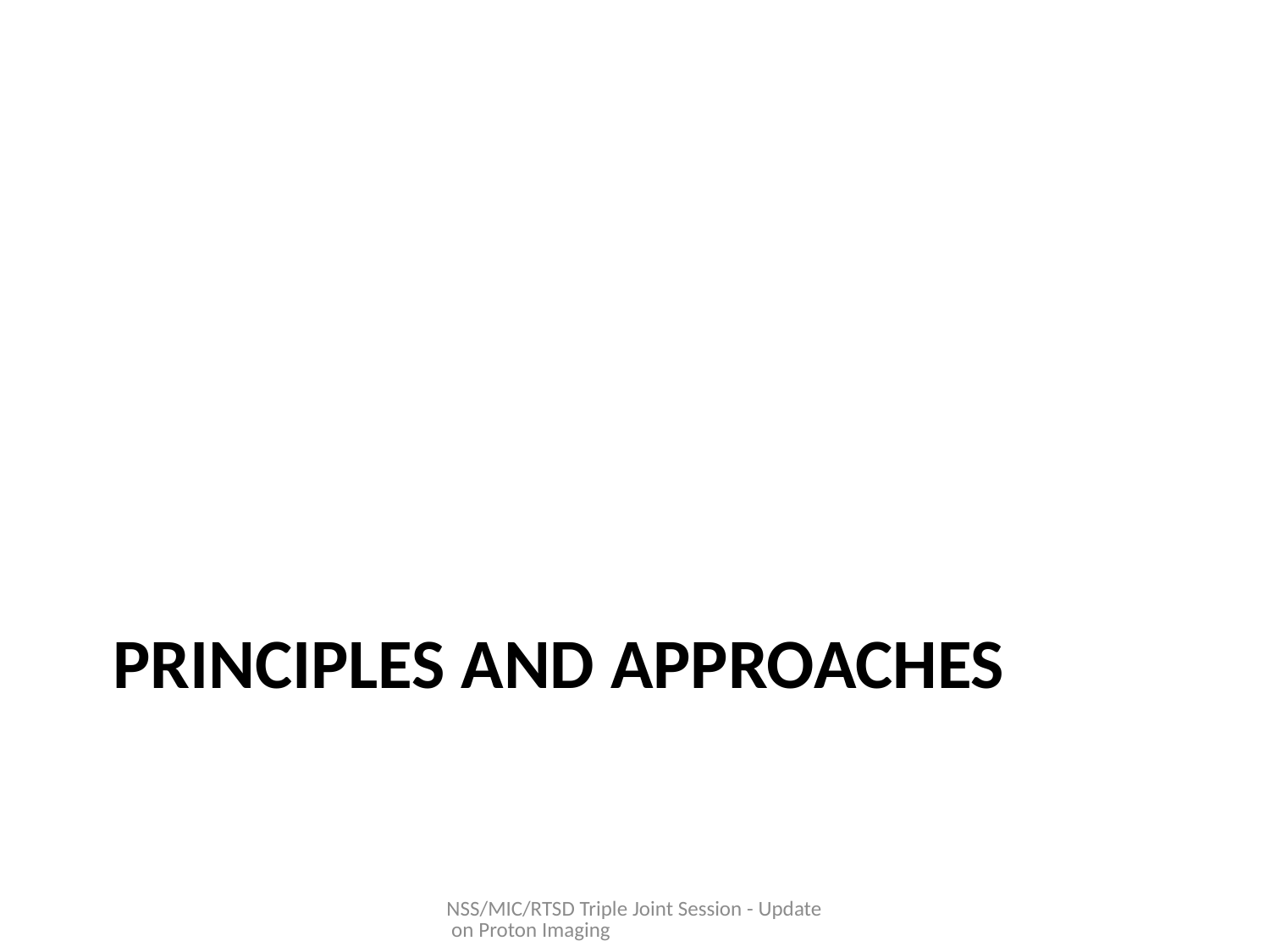

# Principles and Approaches
NSS/MIC/RTSD Triple Joint Session - Update on Proton Imaging